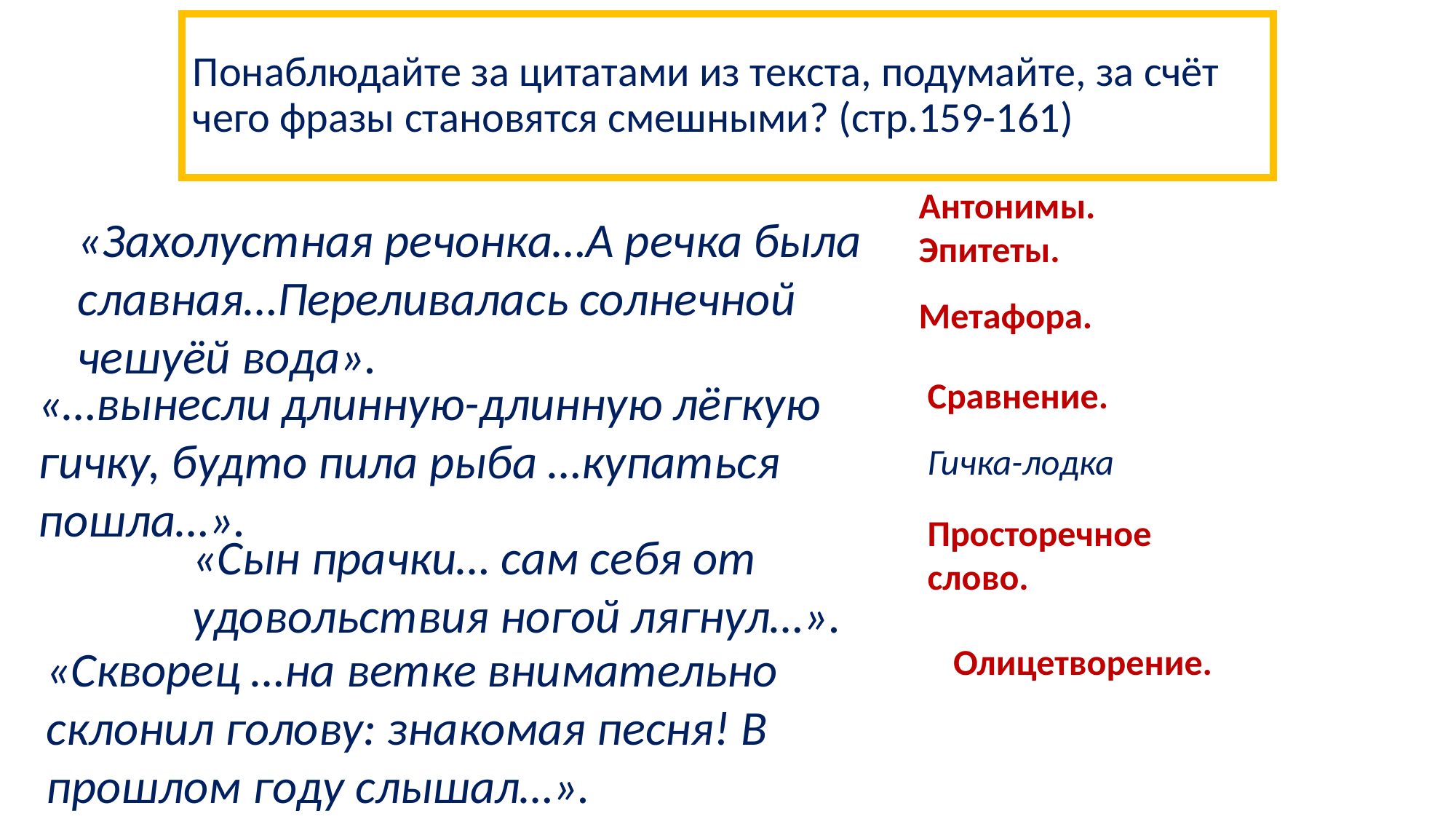

# Понаблюдайте за цитатами из текста, подумайте, за счёт чего фразы становятся смешными? (стр.159-161)
Антонимы. Эпитеты.
Метафора.
|  |  |
| --- | --- |
|  |  |
|  |  |
|  |  |
«Захолустная речонка…А речка была славная…Переливалась солнечной чешуёй вода».

«…вынесли длинную-длинную лёгкую гичку, будто пила рыба …купаться пошла…».

Сравнение.
Гичка-лодка
Просторечное слово.
«Сын прачки… сам себя от удовольствия ногой лягнул…».

«Скворец …на ветке внимательно склонил голову: знакомая песня! В прошлом году слышал…».
Олицетворение.